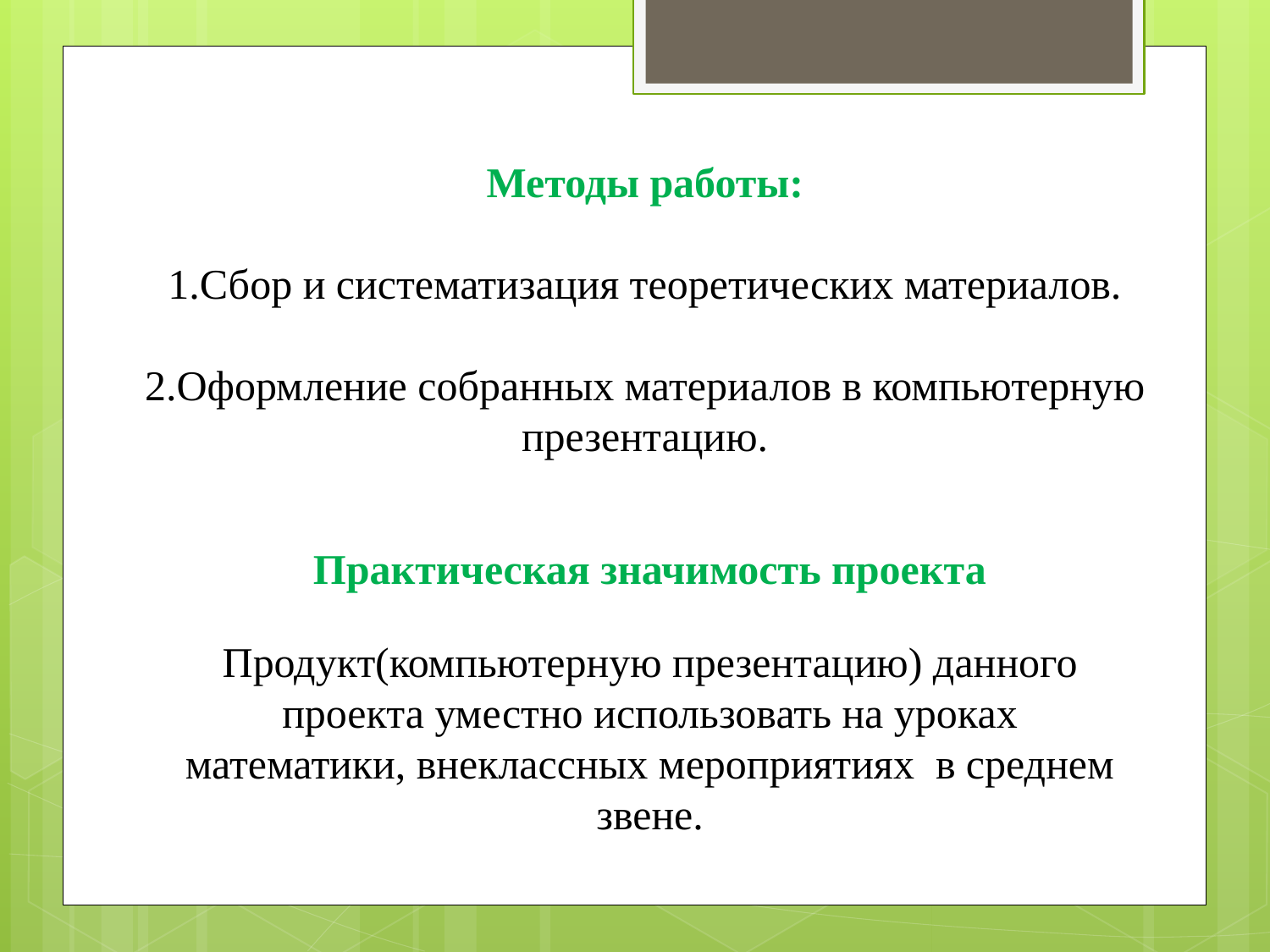

Методы работы:

1.Сбор и систематизация теоретических материалов.

2.Оформление собранных материалов в компьютерную презентацию.
Практическая значимость проекта

Продукт(компьютерную презентацию) данного проекта уместно использовать на уроках математики, внеклассных мероприятиях  в среднем звене.